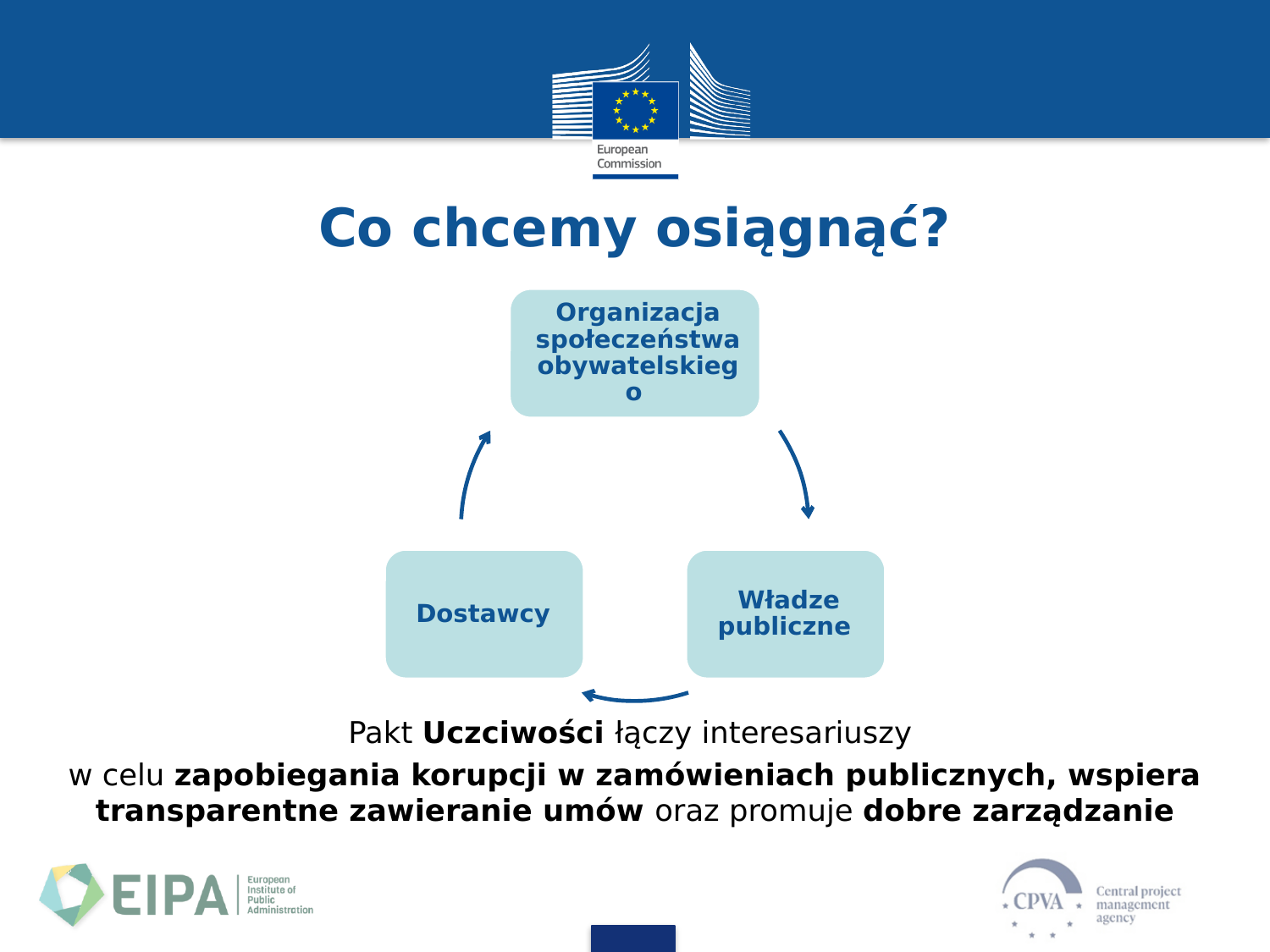

# Co chcemy osiągnąć?
Organizacja społeczeństwa obywatelskiego
Władze publiczne
Dostawcy
Pakt Uczciwości łączy interesariuszy
w celu zapobiegania korupcji w zamówieniach publicznych, wspiera transparentne zawieranie umów oraz promuje dobre zarządzanie